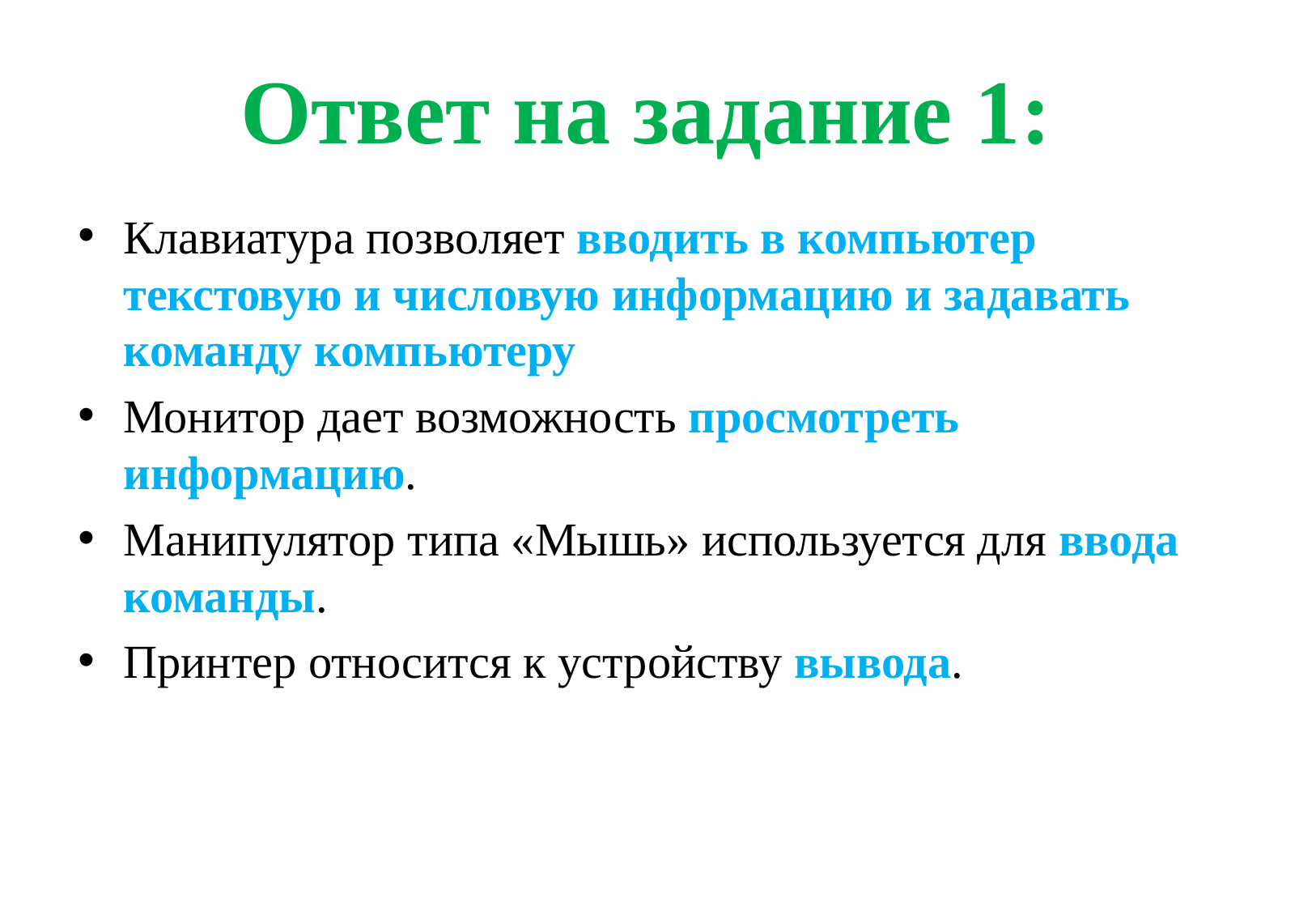

# Ответ на задание 1:
Клавиатура позволяет вводить в компьютер текстовую и числовую информацию и задавать команду компьютеру
Монитор дает возможность просмотреть информацию.
Манипулятор типа «Мышь» используется для ввода команды.
Принтер относится к устройству вывода.